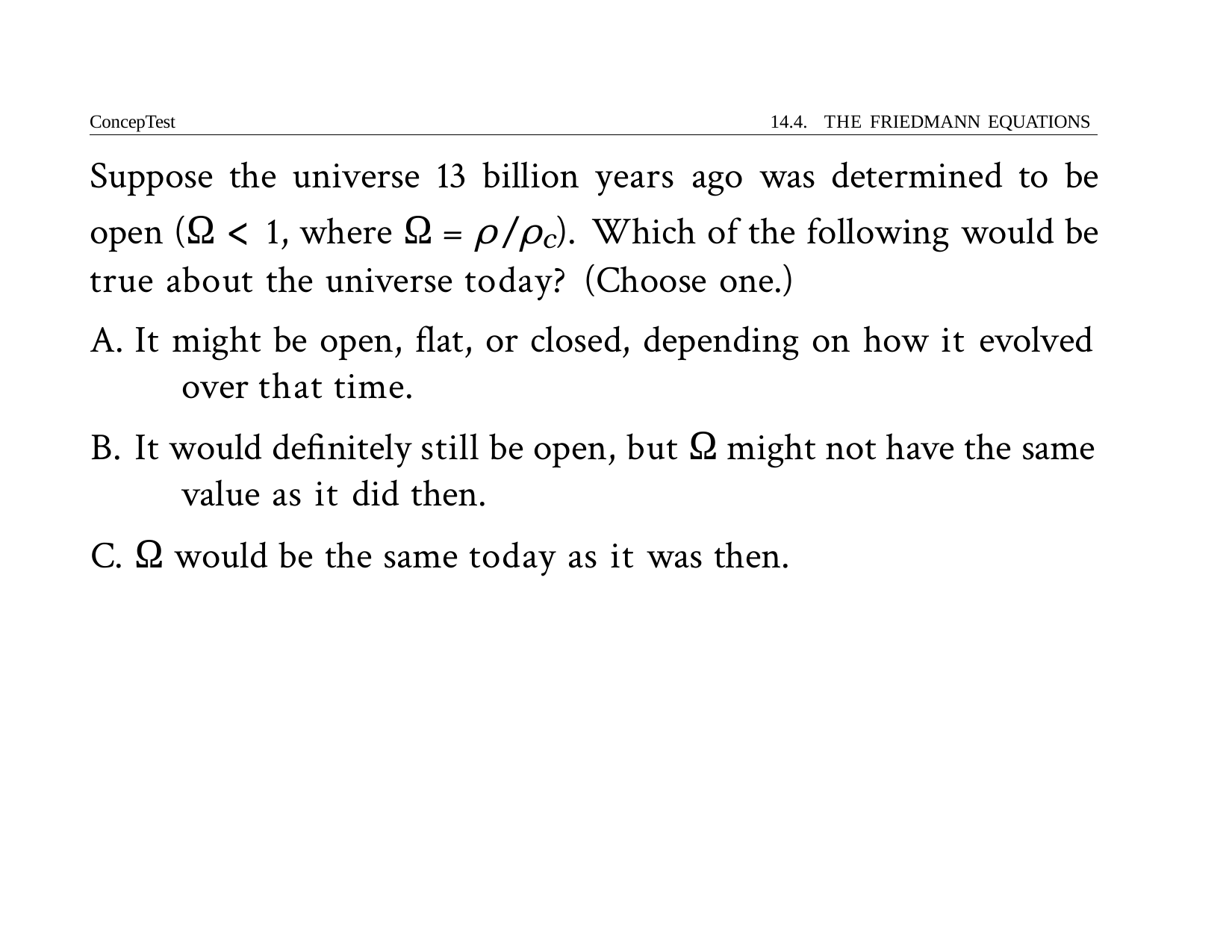

ConcepTest	14.4.  THE FRIEDMANN EQUATIONS

# Suppose the universe 13 billion years ago was determined to be open (Ω < 1, where Ω = ρ/ρc). Which of the following would be true about the universe today? (Choose one.)
It might be open, flat, or closed, depending on how it evolved 	over that time.
It would definitely still be open, but Ω might not have the same 	value as it did then.
Ω would be the same today as it was then.